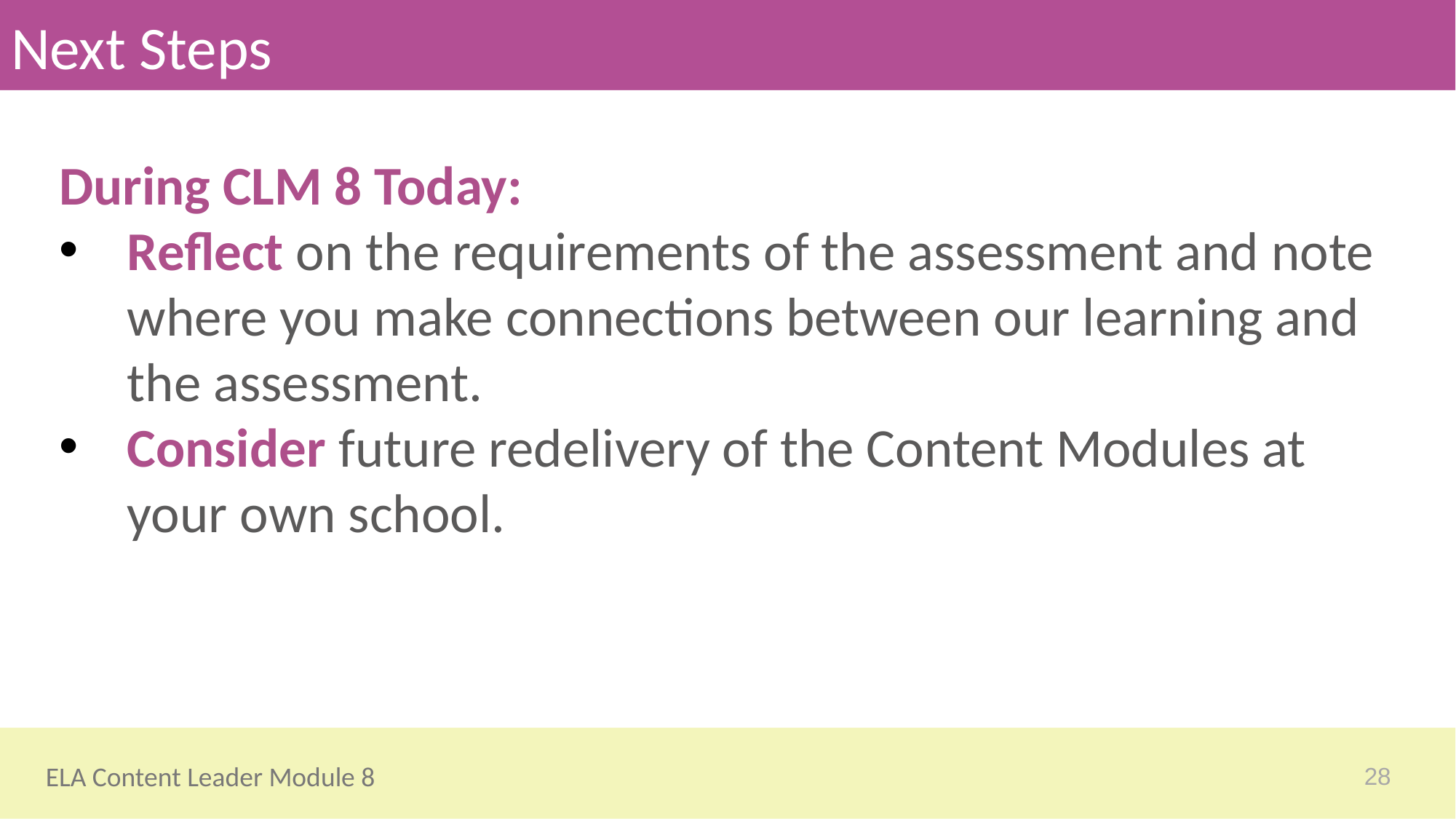

# Next Steps
During CLM 8 Today:
Reflect on the requirements of the assessment and note where you make connections between our learning and the assessment.
Consider future redelivery of the Content Modules at your own school.

28